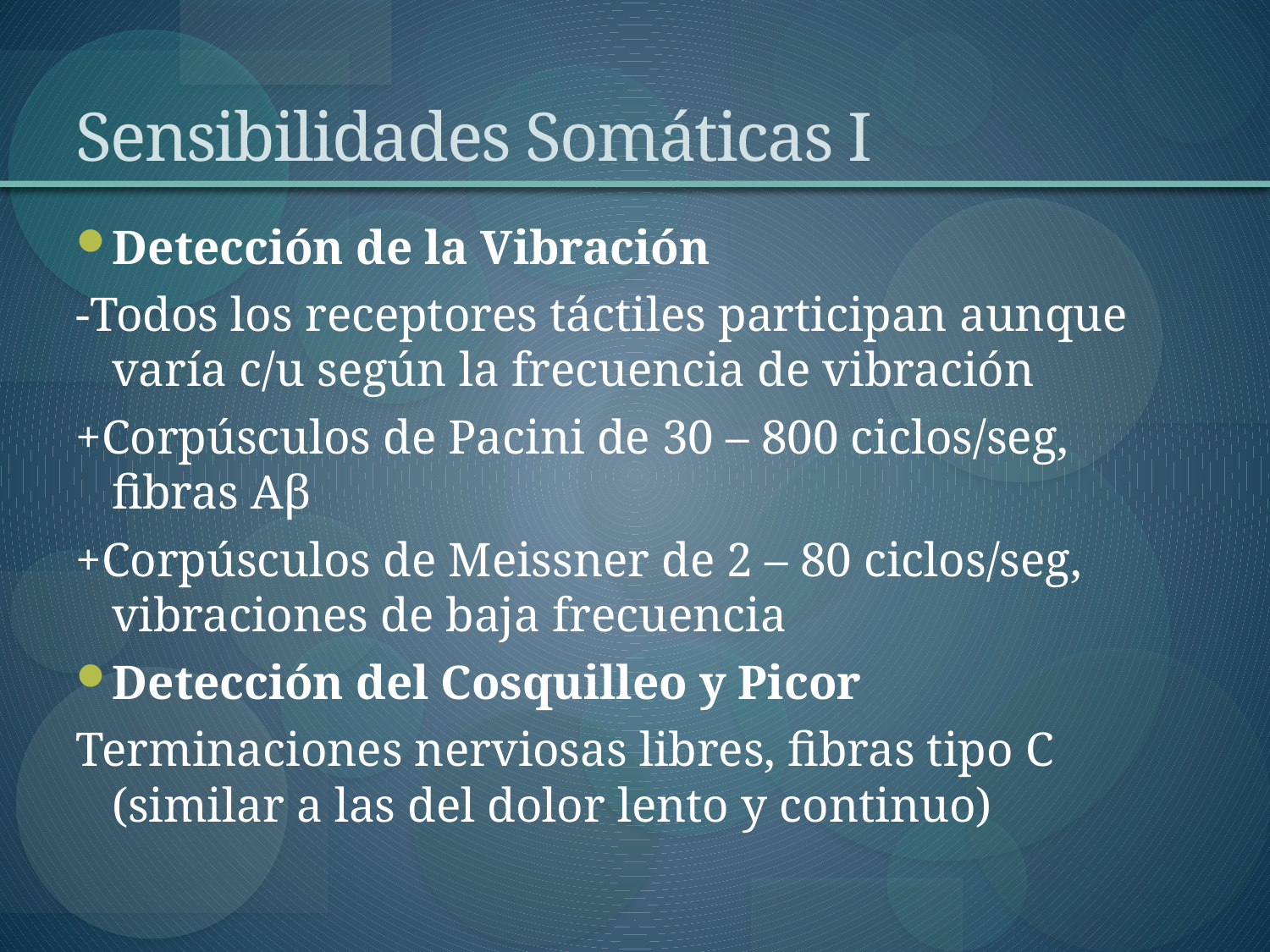

# Sensibilidades Somáticas I
Detección de la Vibración
-Todos los receptores táctiles participan aunque varía c/u según la frecuencia de vibración
+Corpúsculos de Pacini de 30 – 800 ciclos/seg, fibras Aβ
+Corpúsculos de Meissner de 2 – 80 ciclos/seg, vibraciones de baja frecuencia
Detección del Cosquilleo y Picor
Terminaciones nerviosas libres, fibras tipo C (similar a las del dolor lento y continuo)